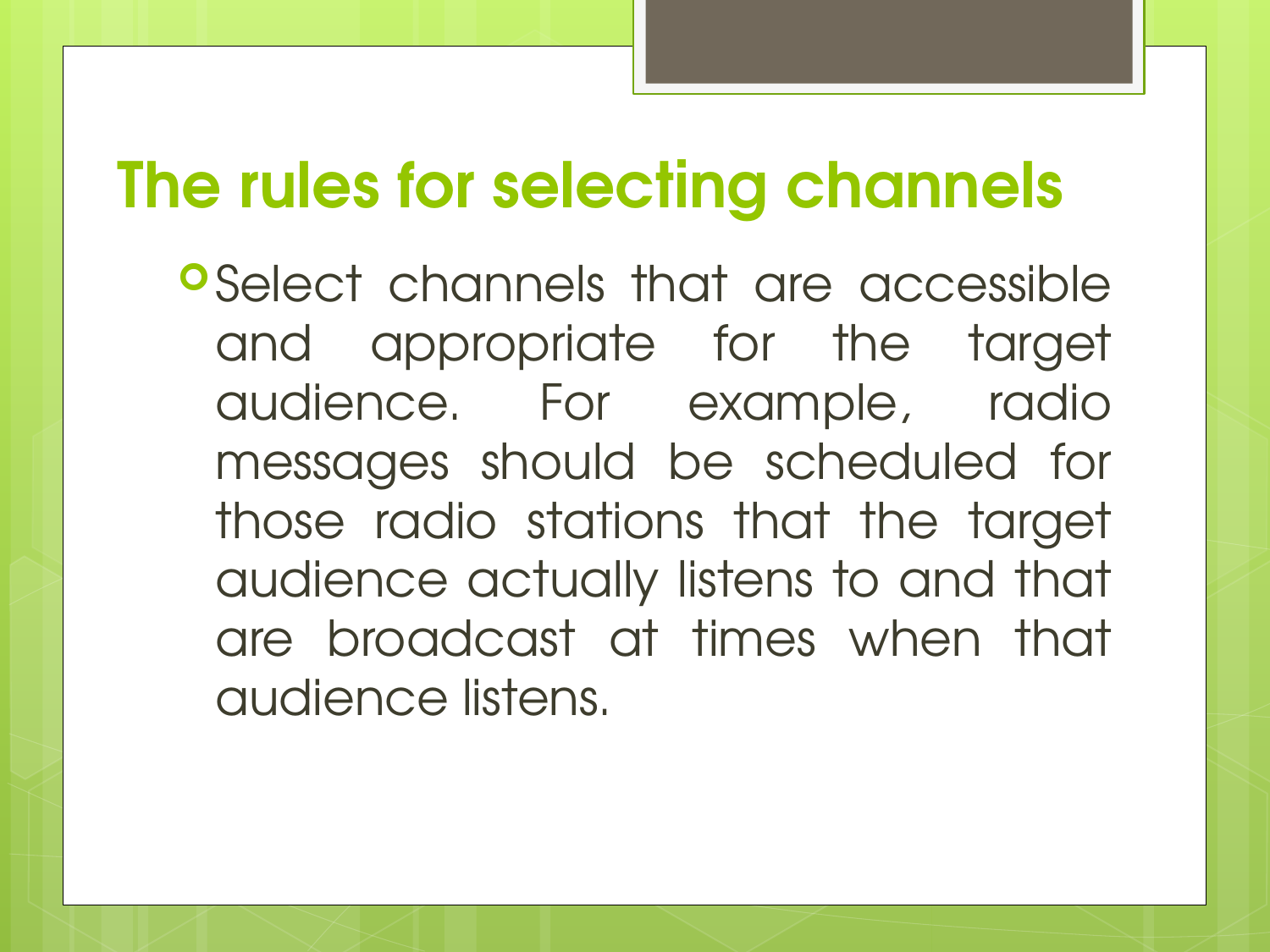

# The rules for selecting channels
Select channels that are accessible and appropriate for the target audience. For example, radio messages should be scheduled for those radio stations that the target audience actually listens to and that are broadcast at times when that audience listens.